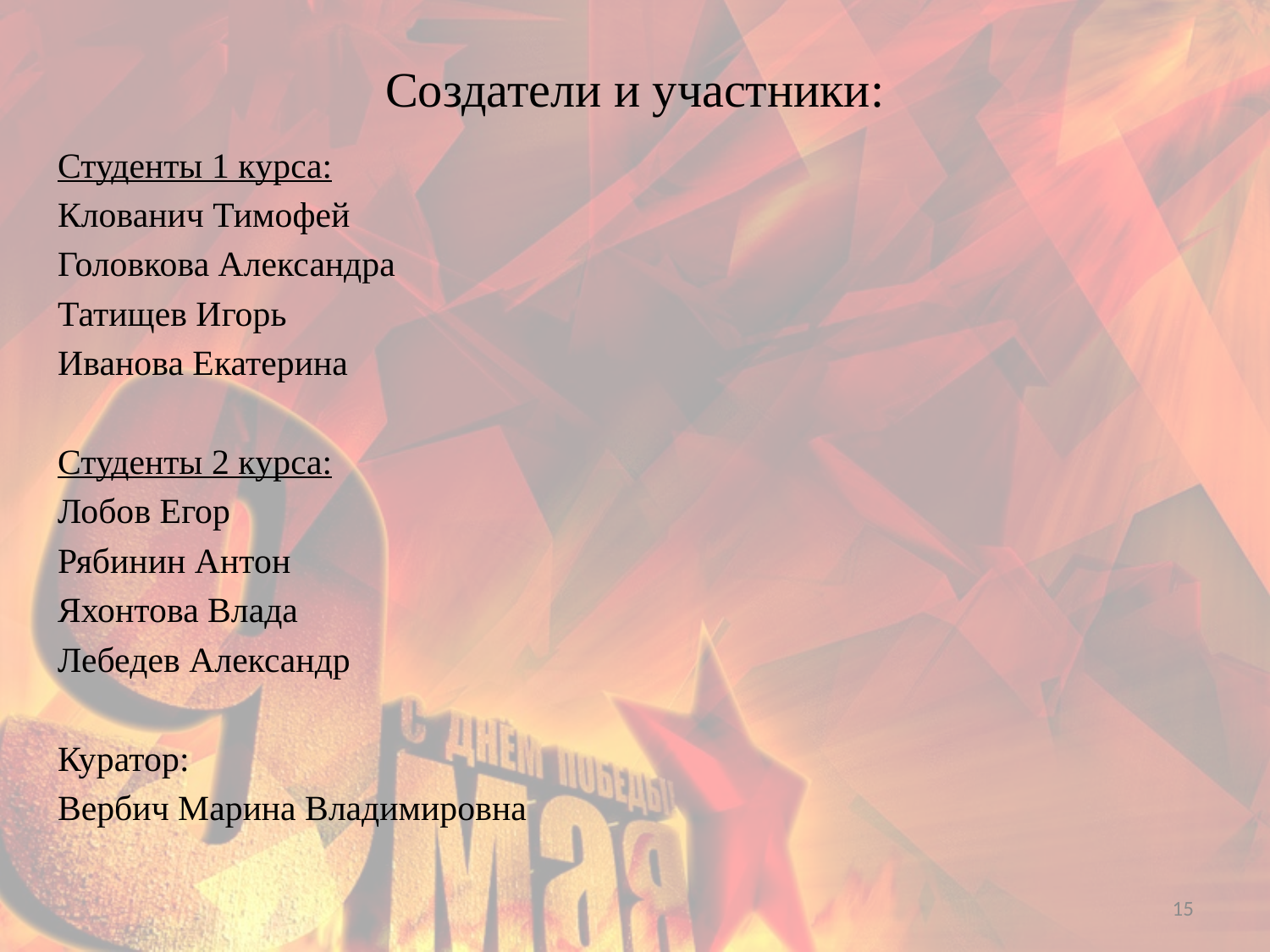

# Создатели и участники:
Студенты 1 курса:
Клованич Тимофей
Головкова Александра
Татищев Игорь
Иванова Екатерина

Студенты 2 курса:
Лобов Егор
Рябинин Антон
Яхонтова Влада
Лебедев Александр

Куратор:
Вербич Марина Владимировна

15